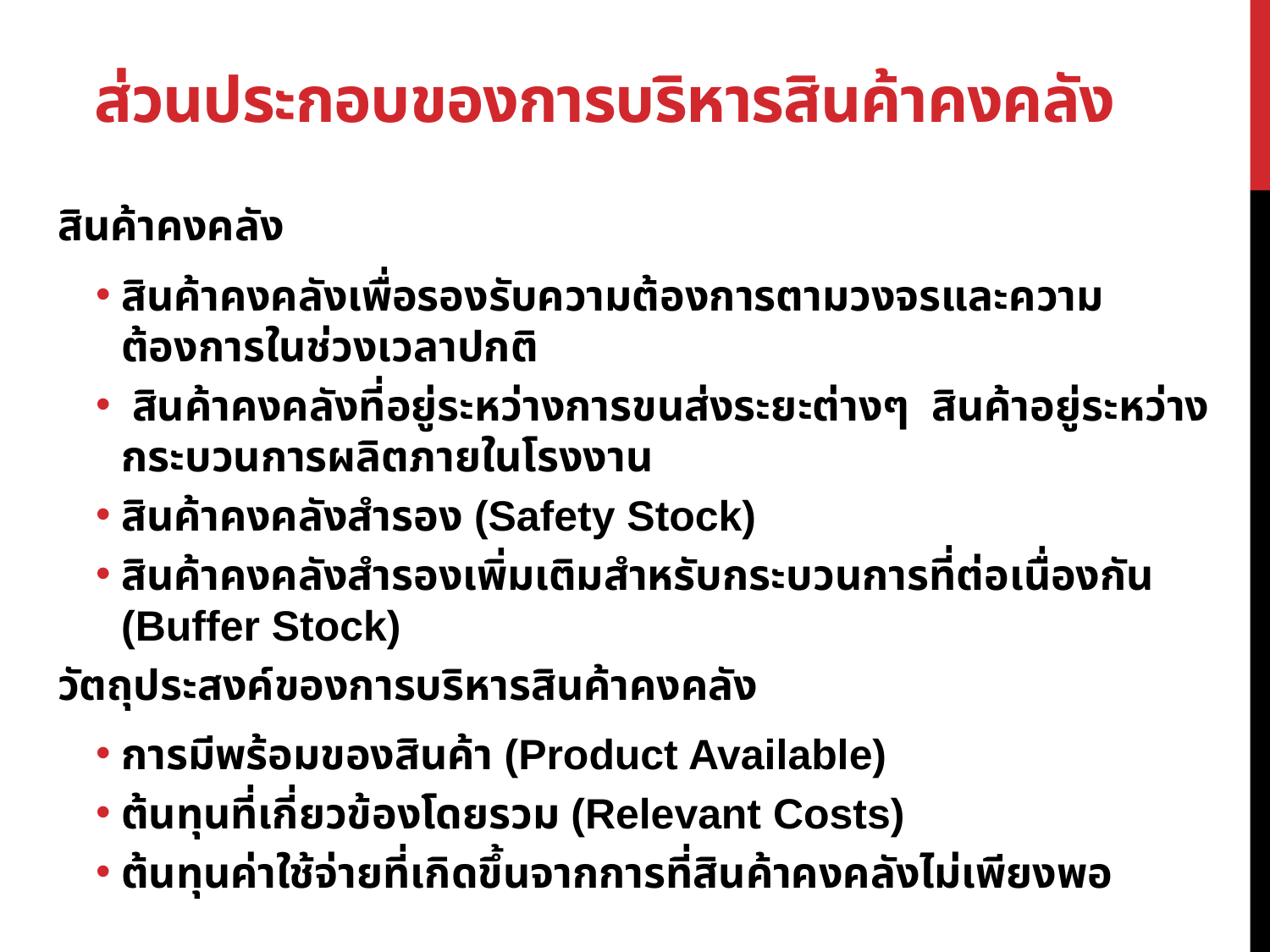

# ส่วนประกอบของการบริหารสินค้าคงคลัง
สินค้าคงคลัง
สินค้าคงคลังเพื่อรองรับความต้องการตามวงจรและความต้องการในช่วงเวลาปกติ
 สินค้าคงคลังที่อยู่ระหว่างการขนส่งระยะต่างๆ  สินค้าอยู่ระหว่างกระบวนการผลิตภายในโรงงาน
สินค้าคงคลังสำรอง (Safety Stock)
สินค้าคงคลังสำรองเพิ่มเติมสำหรับกระบวนการที่ต่อเนื่องกัน (Buffer Stock)
วัตถุประสงค์ของการบริหารสินค้าคงคลัง
การมีพร้อมของสินค้า (Product Available)
ต้นทุนที่เกี่ยวข้องโดยรวม (Relevant Costs)
ต้นทุนค่าใช้จ่ายที่เกิดขึ้นจากการที่สินค้าคงคลังไม่เพียงพอ